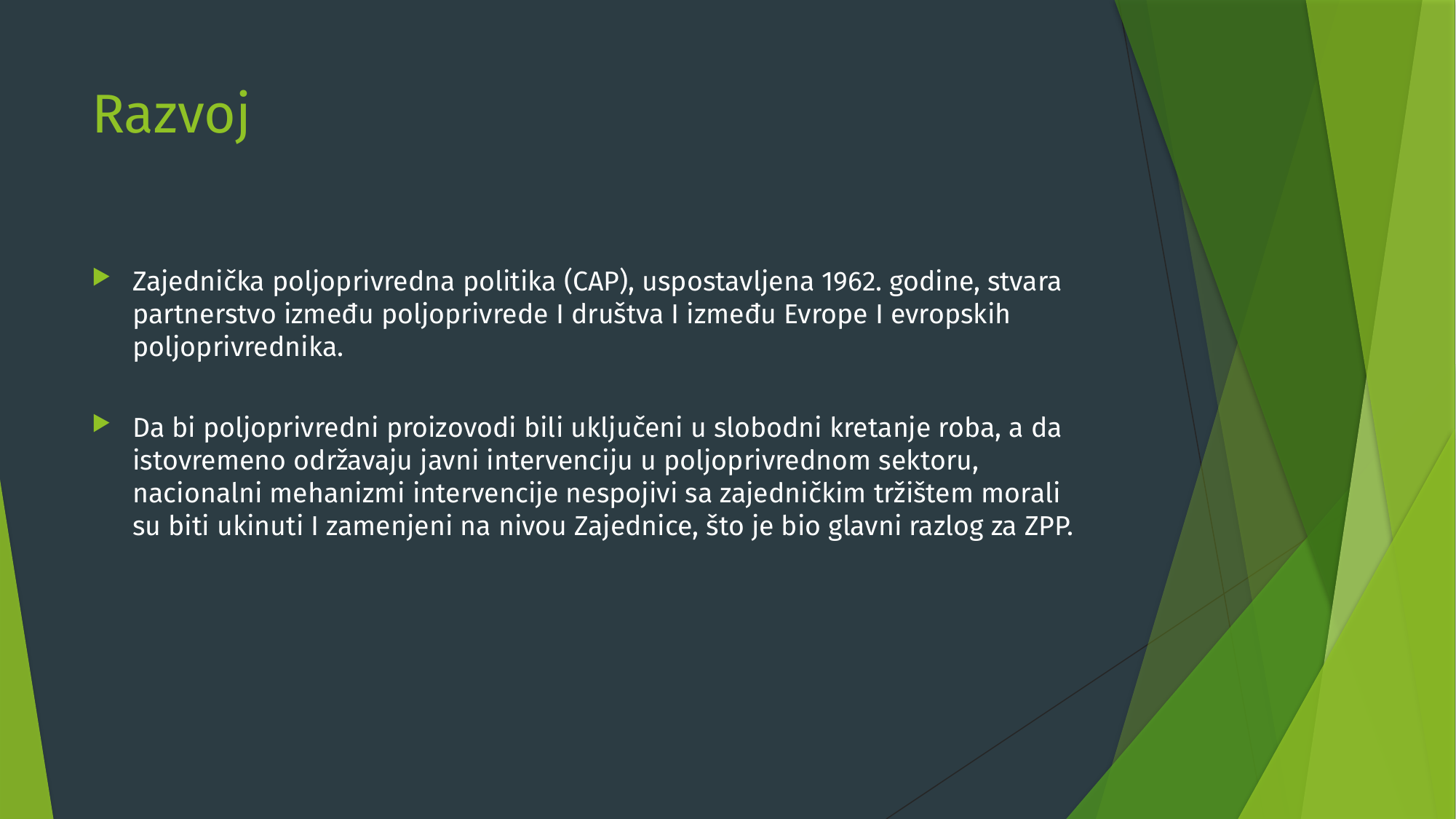

# Razvoj
Zajednička poljoprivredna politika (CAP), uspostavljena 1962. godine, stvara partnerstvo između poljoprivrede I društva I između Evrope I evropskih poljoprivrednika.
Da bi poljoprivredni proizovodi bili uključeni u slobodni kretanje roba, a da istovremeno održavaju javni intervenciju u poljoprivrednom sektoru, nacionalni mehanizmi intervencije nespojivi sa zajedničkim tržištem morali su biti ukinuti I zamenjeni na nivou Zajednice, što je bio glavni razlog za ZPP.